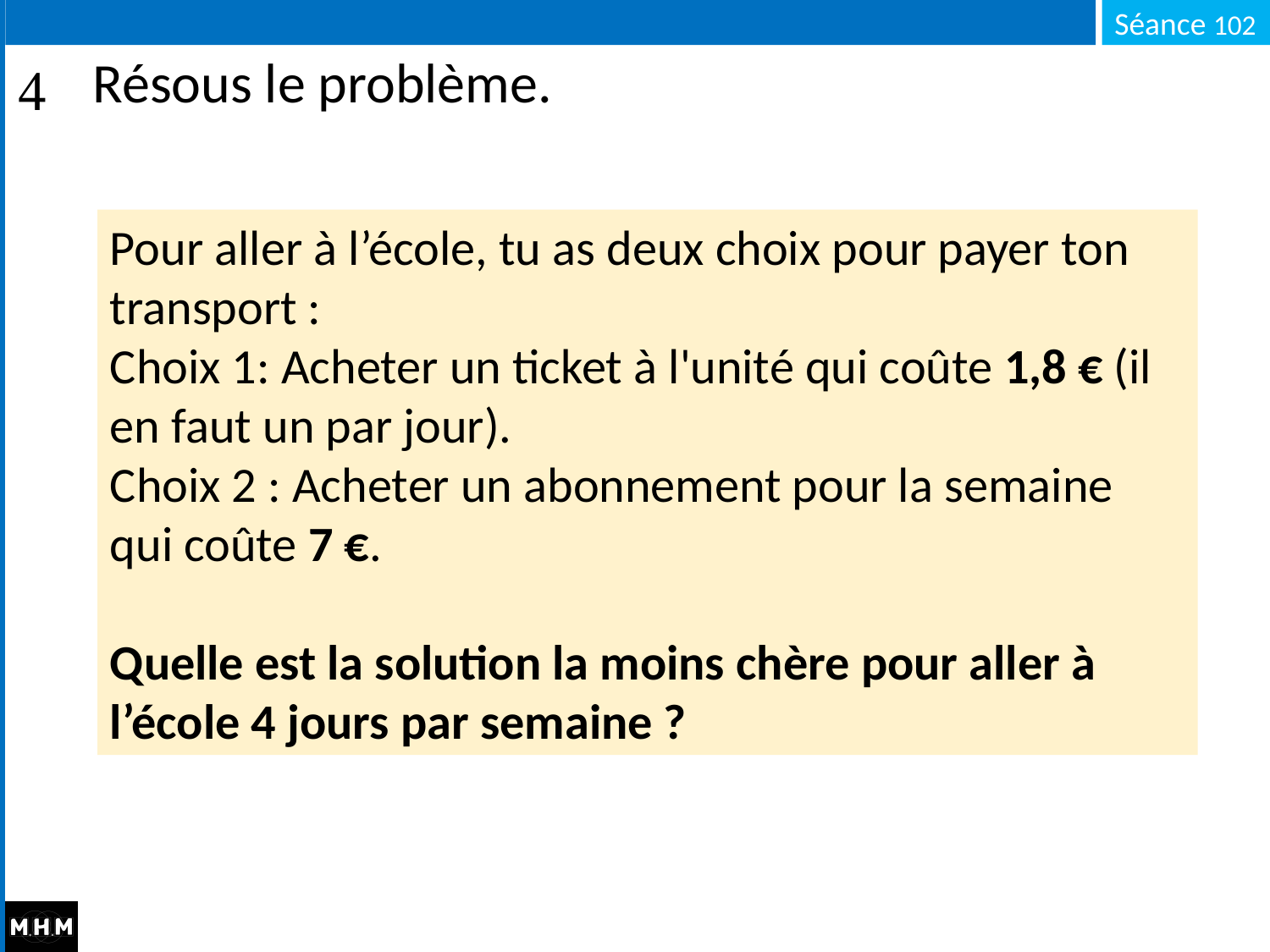

# Résous le problème.
Pour aller à l’école, tu as deux choix pour payer ton transport :
Choix 1: Acheter un ticket à l'unité qui coûte 1,8 € (il en faut un par jour).
Choix 2 : Acheter un abonnement pour la semaine qui coûte 7 €.

Quelle est la solution la moins chère pour aller à l’école 4 jours par semaine ?